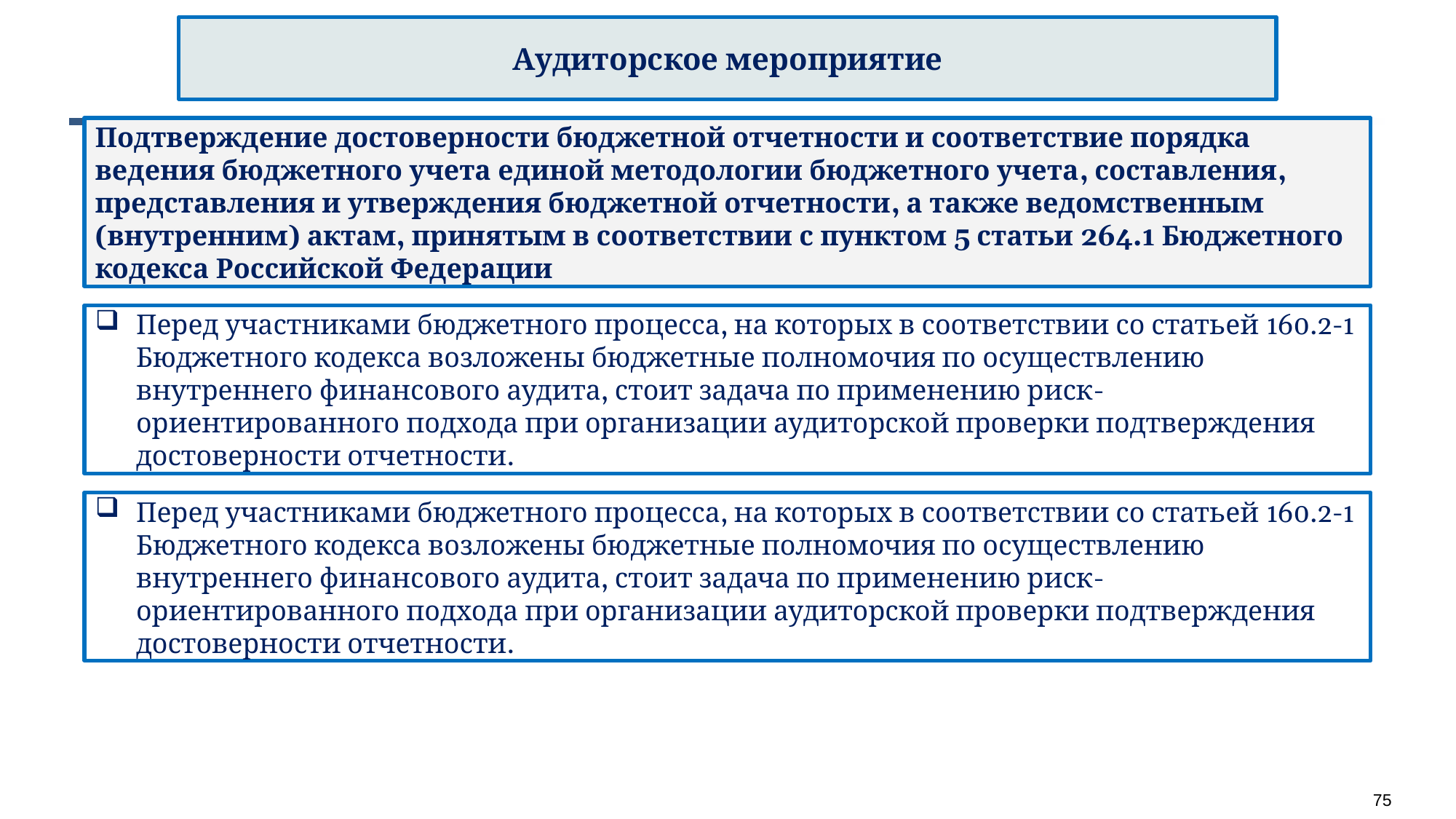

Аудиторское мероприятие
Подтверждение достоверности бюджетной отчетности и соответствие порядка ведения бюджетного учета единой методологии бюджетного учета, составления, представления и утверждения бюджетной отчетности, а также ведомственным (внутренним) актам, принятым в соответствии с пунктом 5 статьи 264.1 Бюджетного кодекса Российской Федерации
Перед участниками бюджетного процесса, на которых в соответствии со статьей 160.2-1 Бюджетного кодекса возложены бюджетные полномочия по осуществлению внутреннего финансового аудита, стоит задача по применению риск-ориентированного подхода при организации аудиторской проверки подтверждения достоверности отчетности.
Перед участниками бюджетного процесса, на которых в соответствии со статьей 160.2-1 Бюджетного кодекса возложены бюджетные полномочия по осуществлению внутреннего финансового аудита, стоит задача по применению риск-ориентированного подхода при организации аудиторской проверки подтверждения достоверности отчетности.